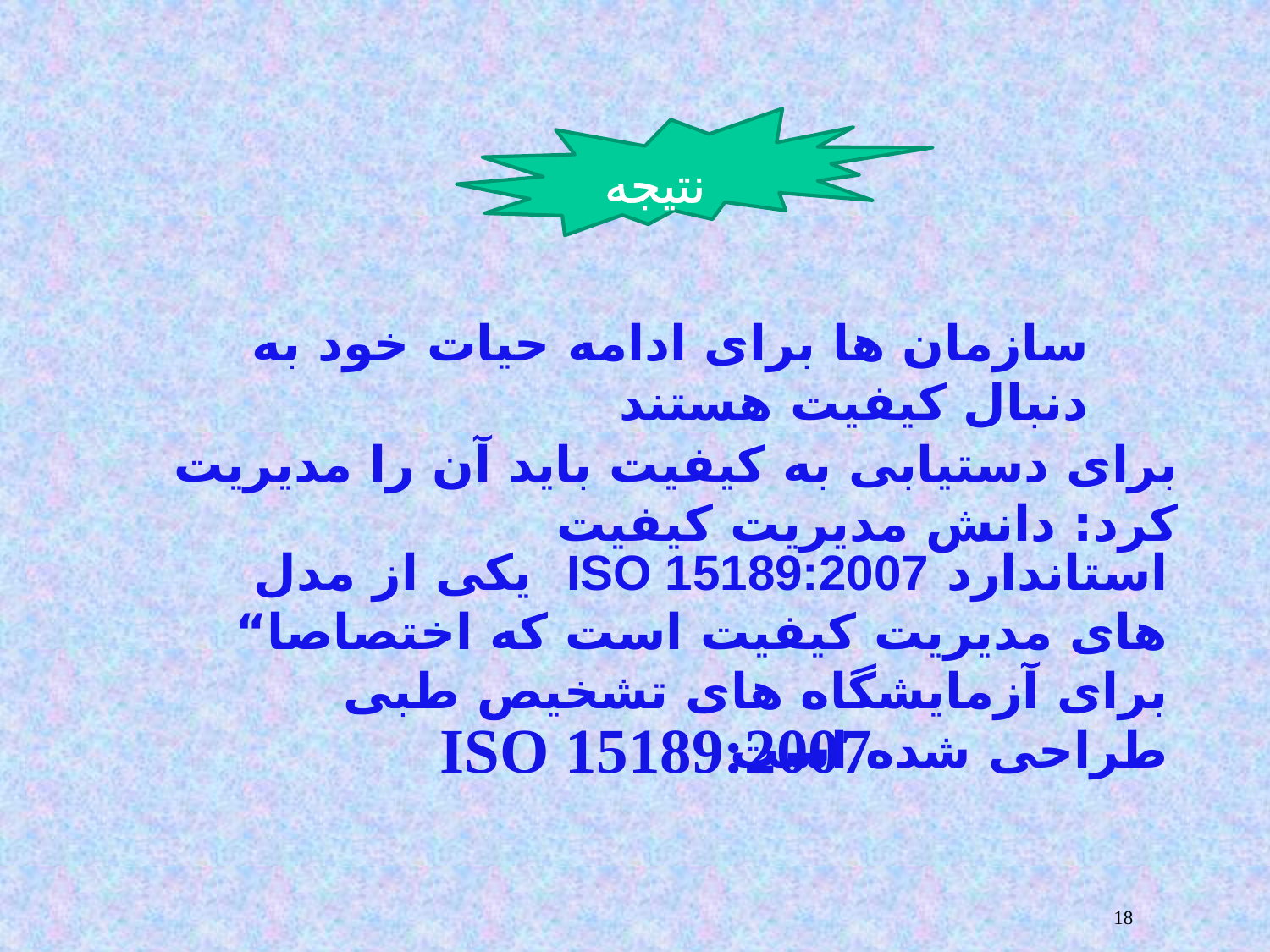

نتیجه
سازمان ها برای ادامه حیات خود به دنبال کیفیت هستند
برای دستیابی به کیفیت باید آن را مدیریت کرد: دانش مدیریت کیفیت
استاندارد ISO 15189:2007  یکی از مدل  های مدیریت کیفیت است که اختصاصا“ برای آزمایشگاه های تشخیص طبی طراحی شده است
ISO 15189:2007